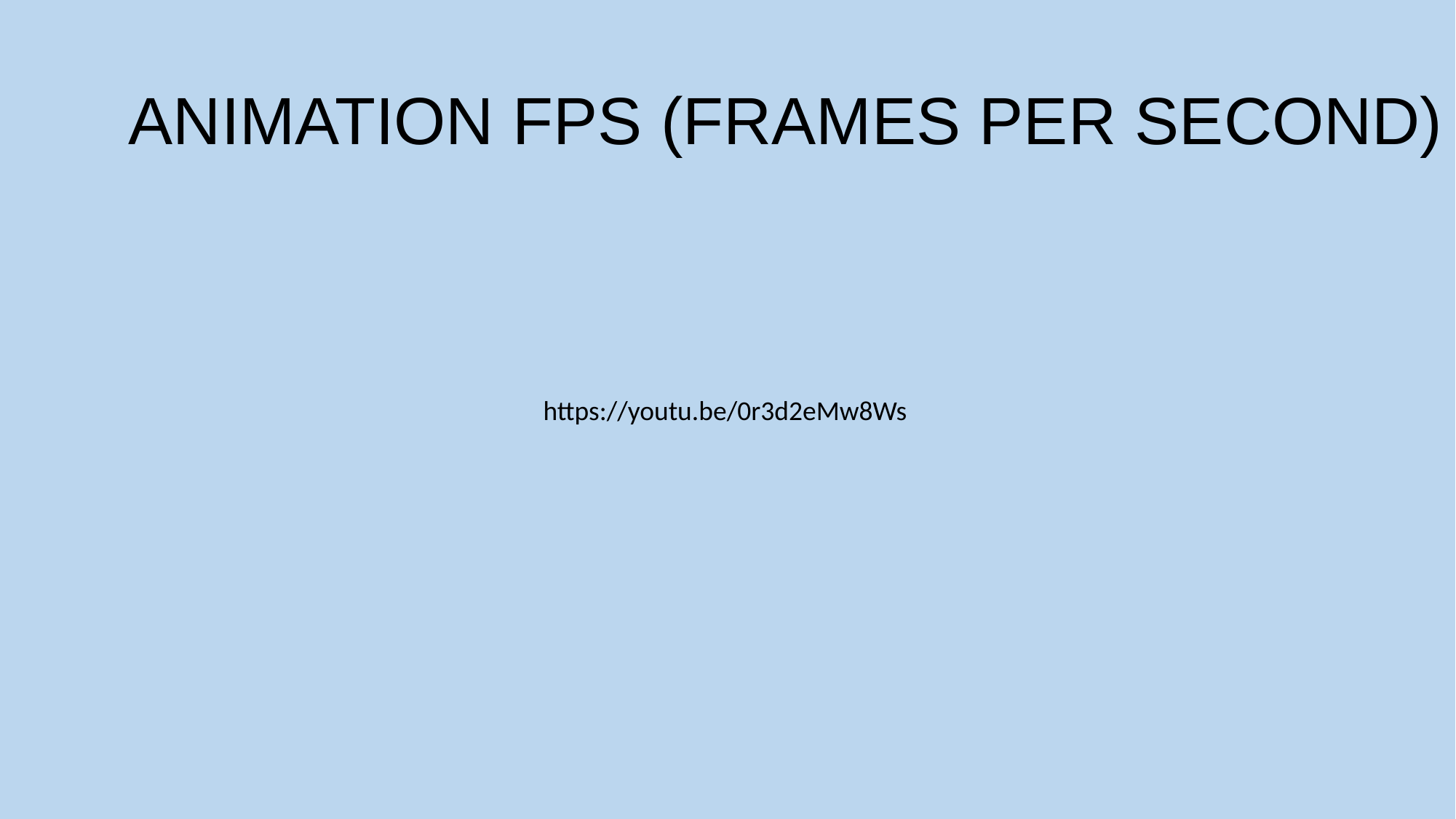

# ANIMATION FPS (FRAMES PER SECOND)

https://youtu.be/0r3d2eMw8Ws